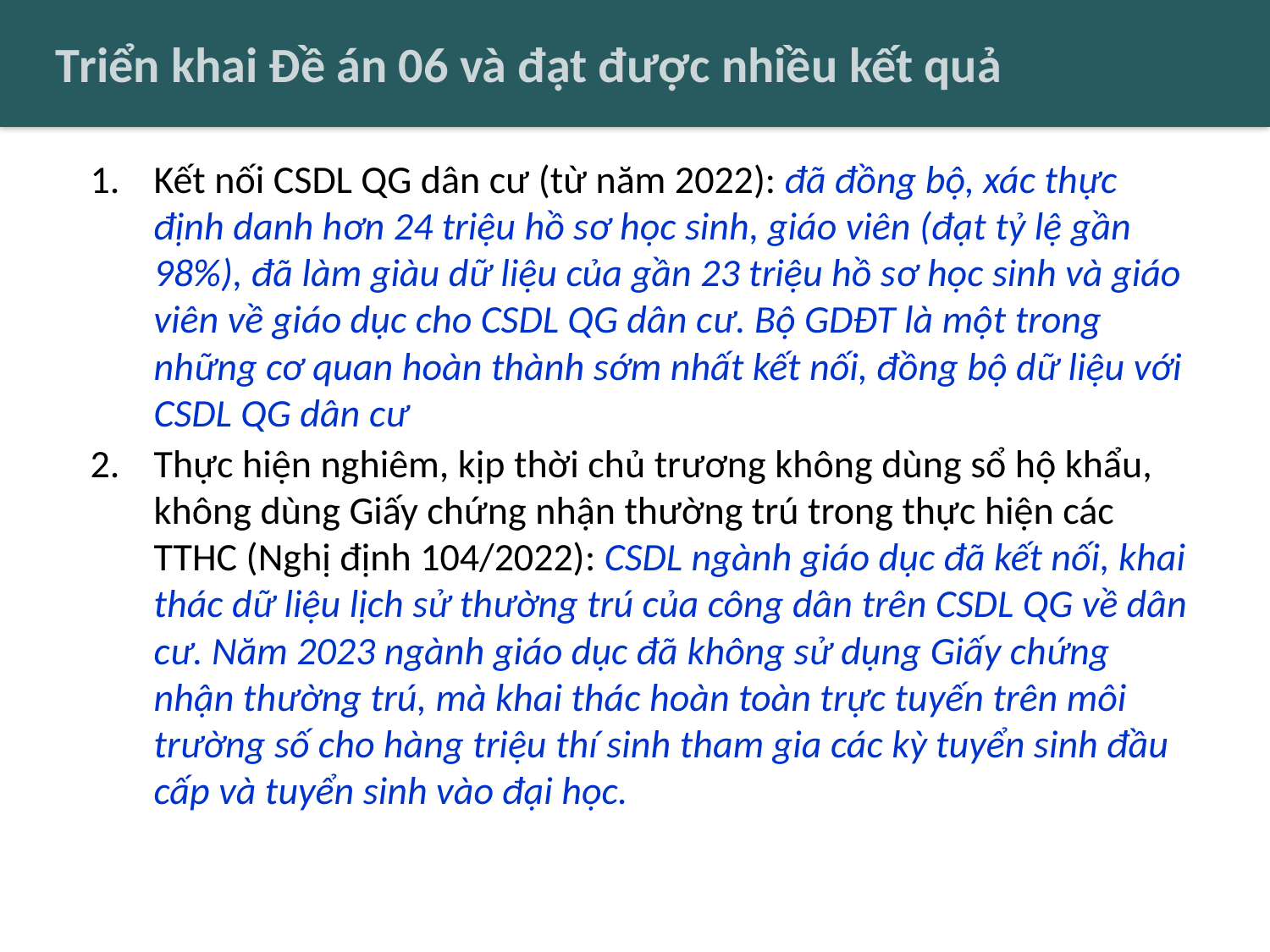

# Triển khai Đề án 06 và đạt được nhiều kết quả
Kết nối CSDL QG dân cư (từ năm 2022): đã đồng bộ, xác thực định danh hơn 24 triệu hồ sơ học sinh, giáo viên (đạt tỷ lệ gần 98%), đã làm giàu dữ liệu của gần 23 triệu hồ sơ học sinh và giáo viên về giáo dục cho CSDL QG dân cư. Bộ GDĐT là một trong những cơ quan hoàn thành sớm nhất kết nối, đồng bộ dữ liệu với CSDL QG dân cư
Thực hiện nghiêm, kịp thời chủ trương không dùng sổ hộ khẩu, không dùng Giấy chứng nhận thường trú trong thực hiện các TTHC (Nghị định 104/2022): CSDL ngành giáo dục đã kết nối, khai thác dữ liệu lịch sử thường trú của công dân trên CSDL QG về dân cư. Năm 2023 ngành giáo dục đã không sử dụng Giấy chứng nhận thường trú, mà khai thác hoàn toàn trực tuyến trên môi trường số cho hàng triệu thí sinh tham gia các kỳ tuyển sinh đầu cấp và tuyển sinh vào đại học.